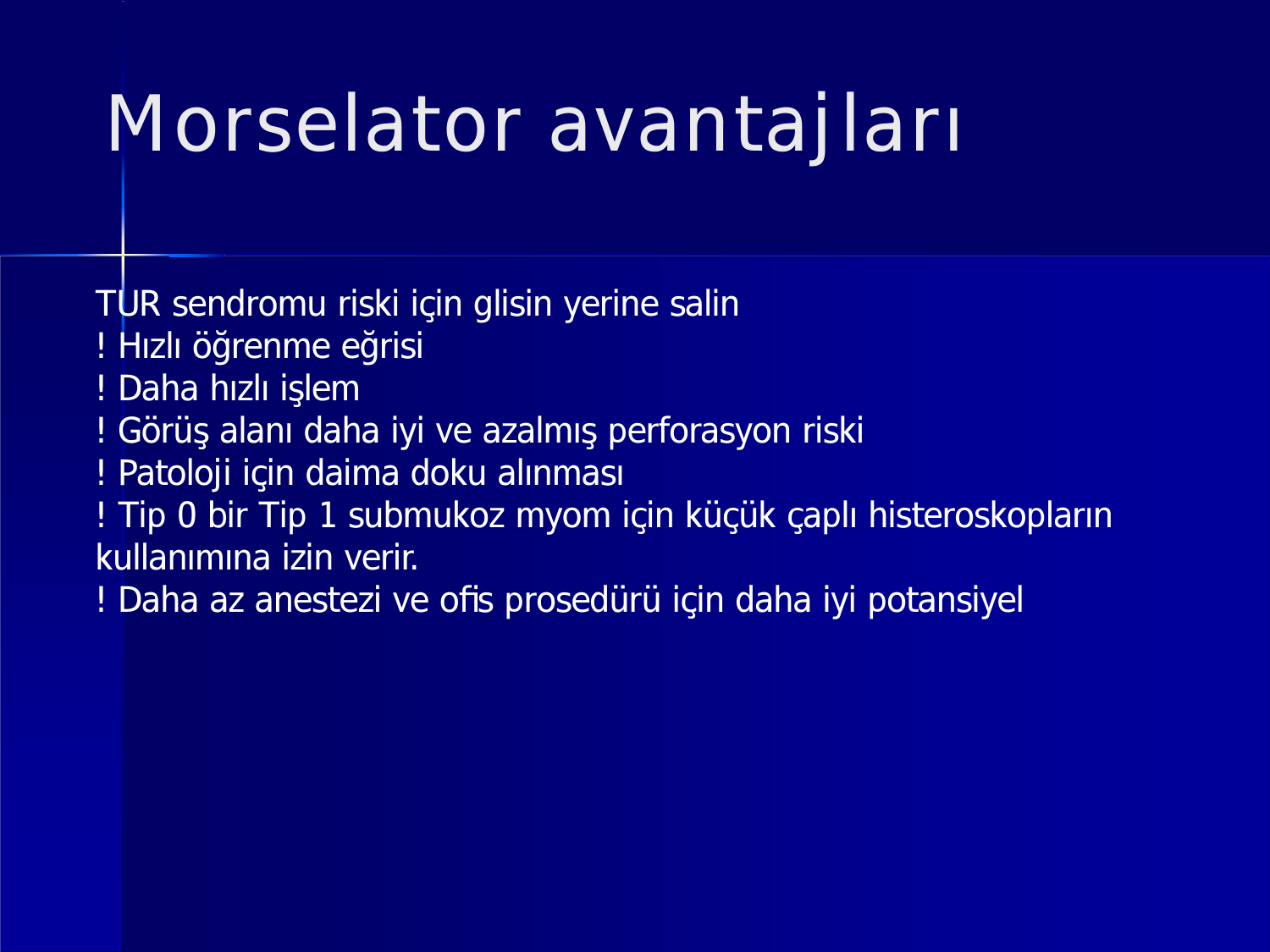

# Morselator avantajları
TUR sendromu riski için glisin yerine salin
! Hızlı öğrenme eğrisi
! Daha hızlı işlem
! Görüş alanı daha iyi ve azalmış perforasyon riski
! Patoloji için daima doku alınması
! Tip 0 bir Tip 1 submukoz myom için küçük çaplı histeroskopların kullanımına izin verir.
! Daha az anestezi ve ofis prosedürü için daha iyi potansiyel